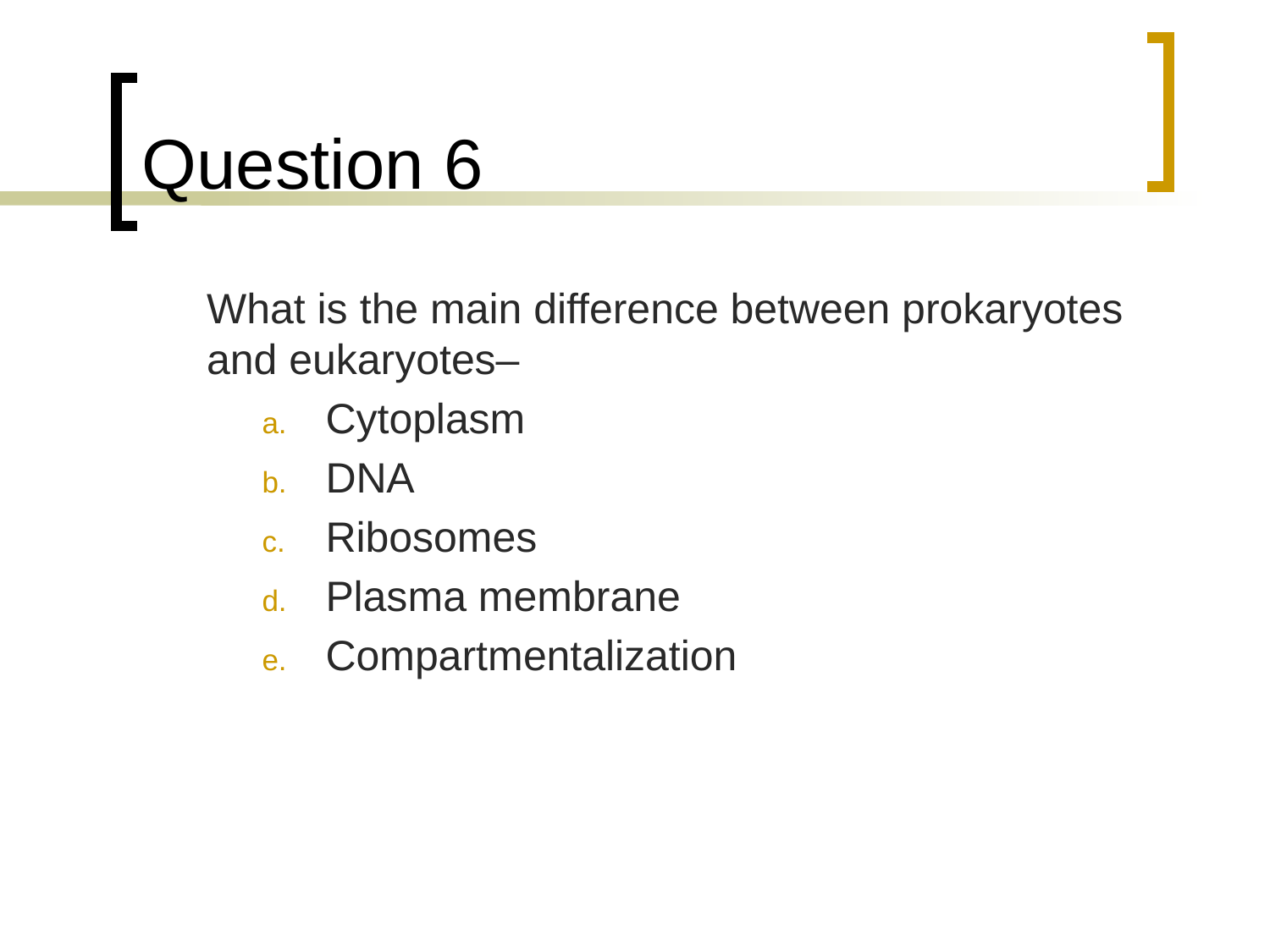

# Question 6
	What is the main difference between prokaryotes and eukaryotes–
Cytoplasm
DNA
Ribosomes
Plasma membrane
Compartmentalization